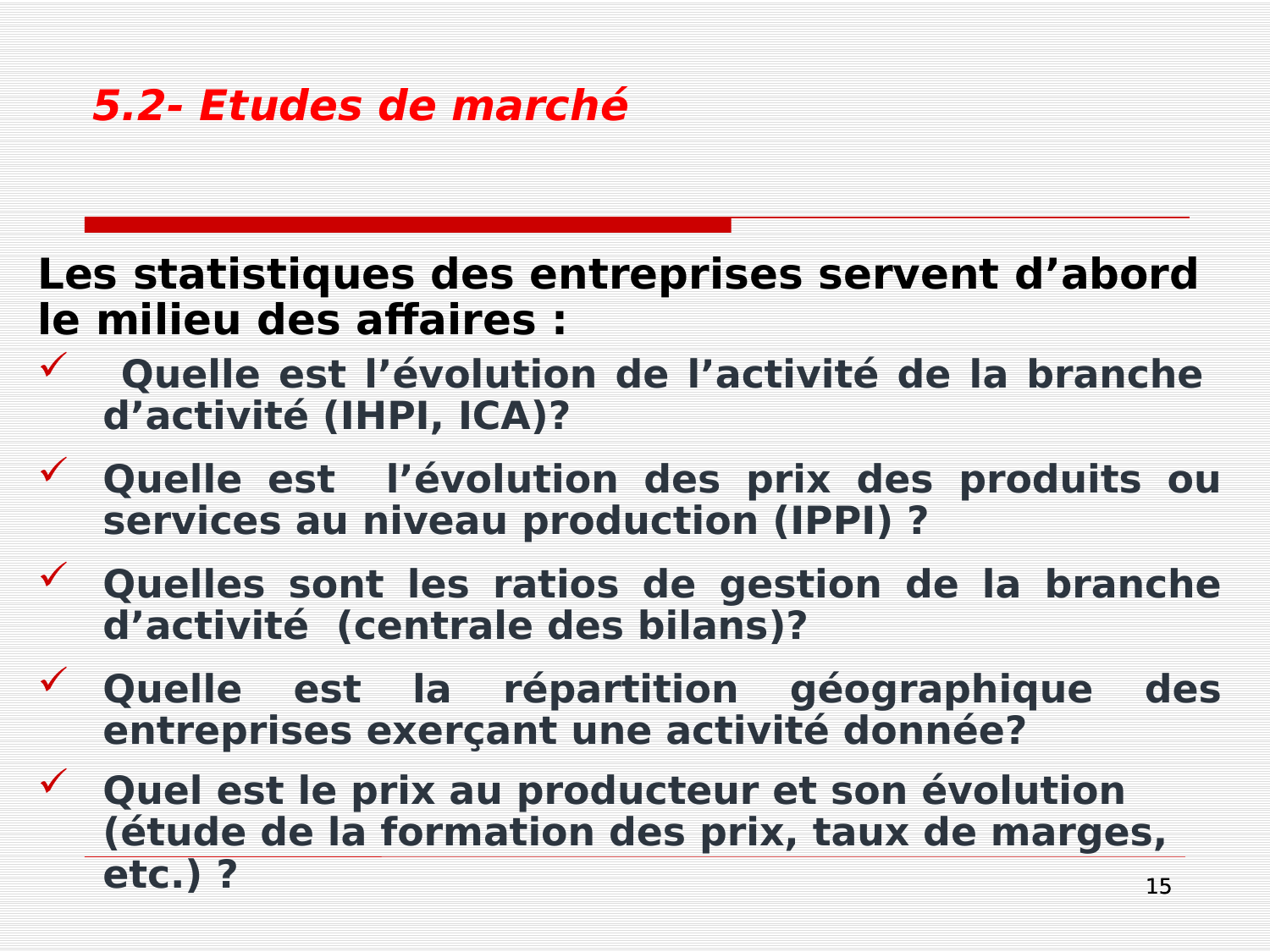

# 5.2- Etudes de marché
Les statistiques des entreprises servent d’abord le milieu des affaires :
 Quelle est l’évolution de l’activité de la branche  d’activité (IHPI, ICA)?
Quelle est  l’évolution des prix des produits ou services au niveau production (IPPI) ?
Quelles sont les ratios de gestion de la branche d’activité  (centrale des bilans)?
Quelle est la répartition géographique des entreprises exerçant une activité donnée?
Quel est le prix au producteur et son évolution (étude de la formation des prix, taux de marges, etc.) ?

15
15